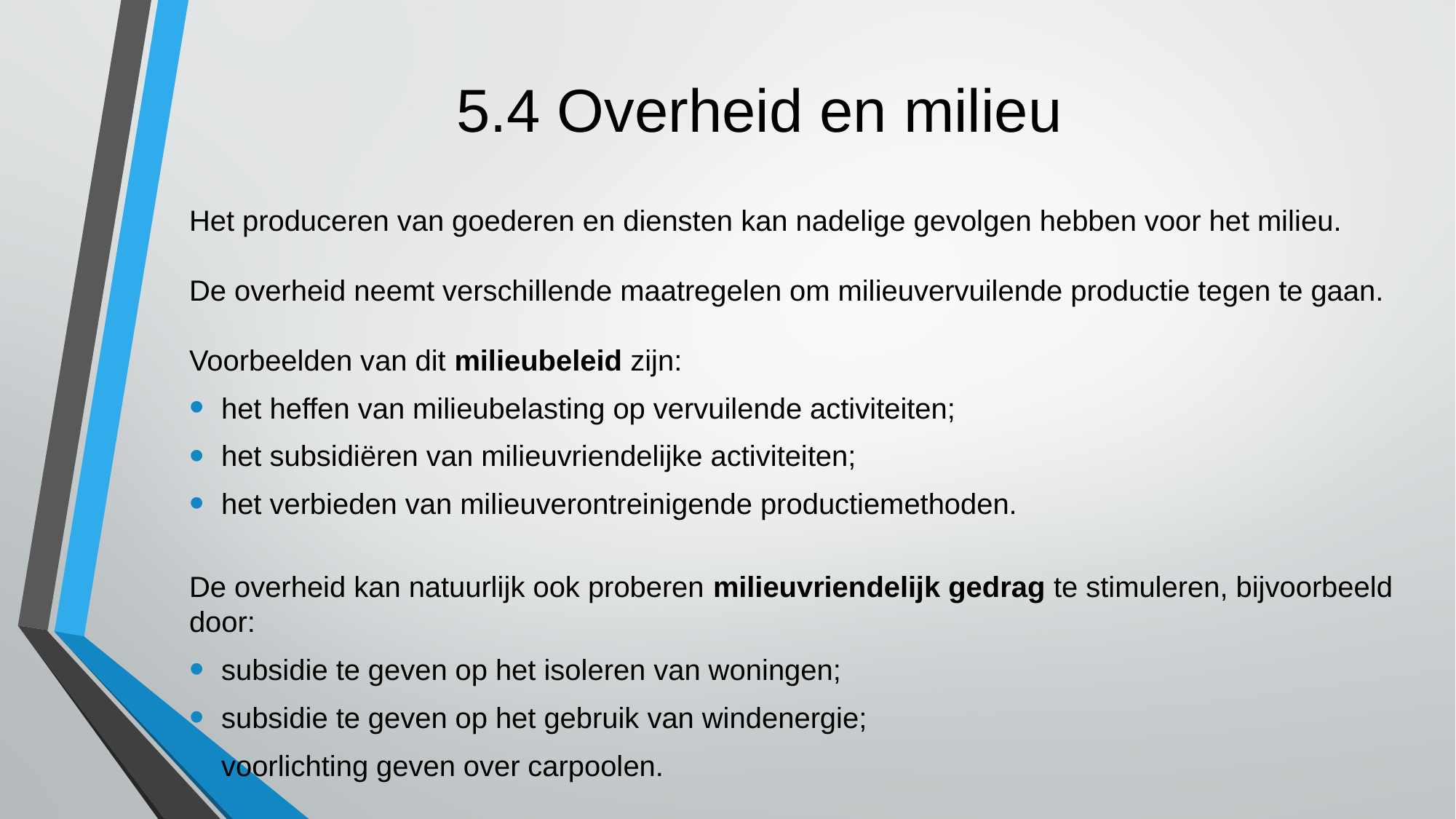

# 5.4 Overheid en milieu
Het produceren van goederen en diensten kan nadelige gevolgen hebben voor het milieu. 
De overheid neemt verschillende maatregelen om milieuvervuilende productie tegen te gaan.
Voorbeelden van dit milieubeleid zijn:
het heffen van milieubelasting op vervuilende activiteiten;
het subsidiëren van milieuvriendelijke activiteiten;
het verbieden van milieuverontreinigende productiemethoden.
De overheid kan natuurlijk ook proberen milieuvriendelijk gedrag te stimuleren, bijvoorbeeld door:
subsidie te geven op het isoleren van woningen;
subsidie te geven op het gebruik van windenergie;
voorlichting geven over carpoolen.